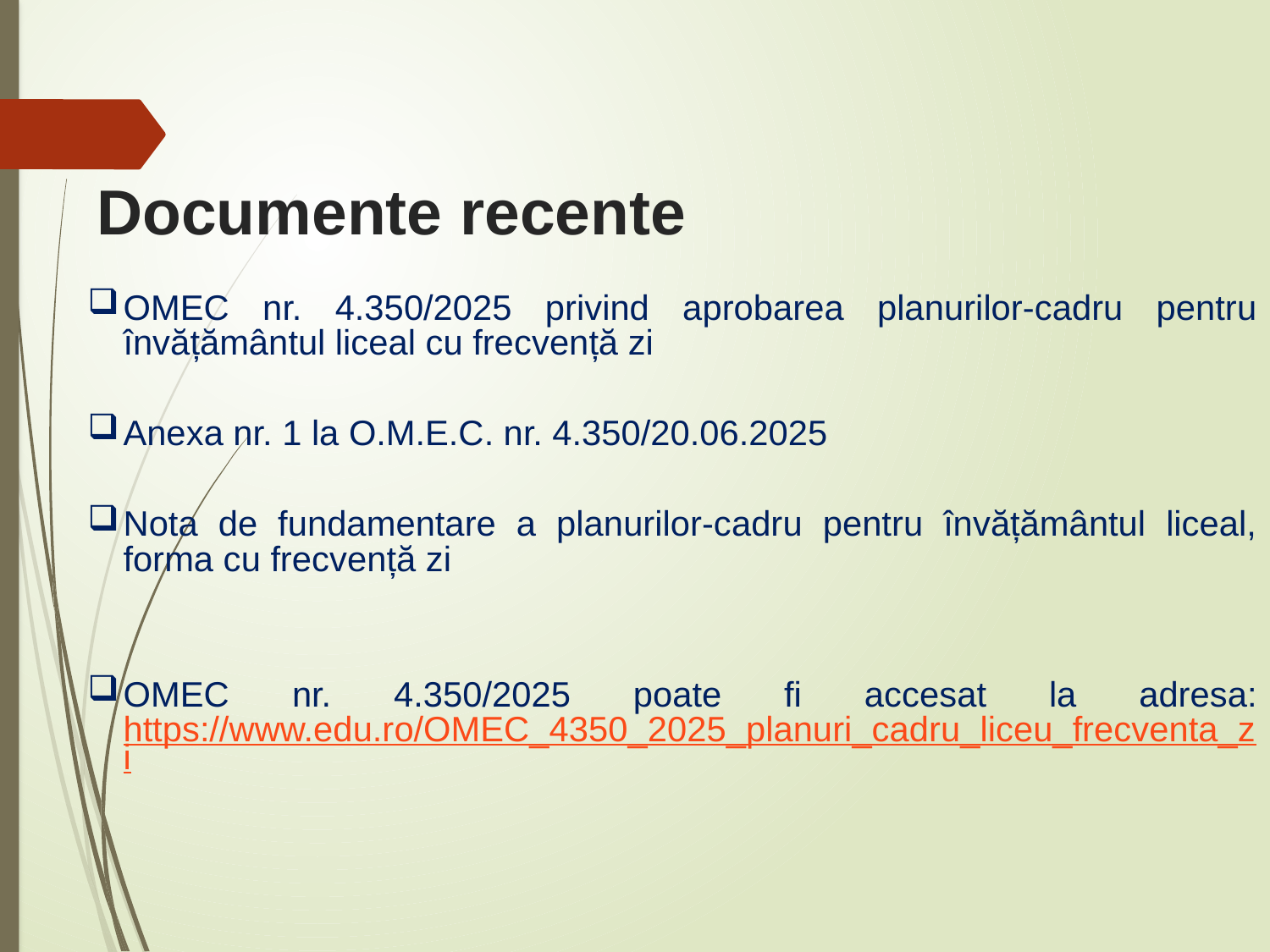

# Documente recente

OMEC nr. 4.350/2025 privind aprobarea planurilor-cadru pentru învățământul liceal cu frecvență zi

Anexa nr. 1 la O.M.E.C. nr. 4.350/20.06.2025

Nota de fundamentare a planurilor-cadru pentru învățământul liceal, forma cu frecvență zi

OMEC nr. 4.350/2025 poate fi accesat la adresa: https://www.edu.ro/OMEC_4350_2025_planuri_cadru_liceu_frecventa_zi